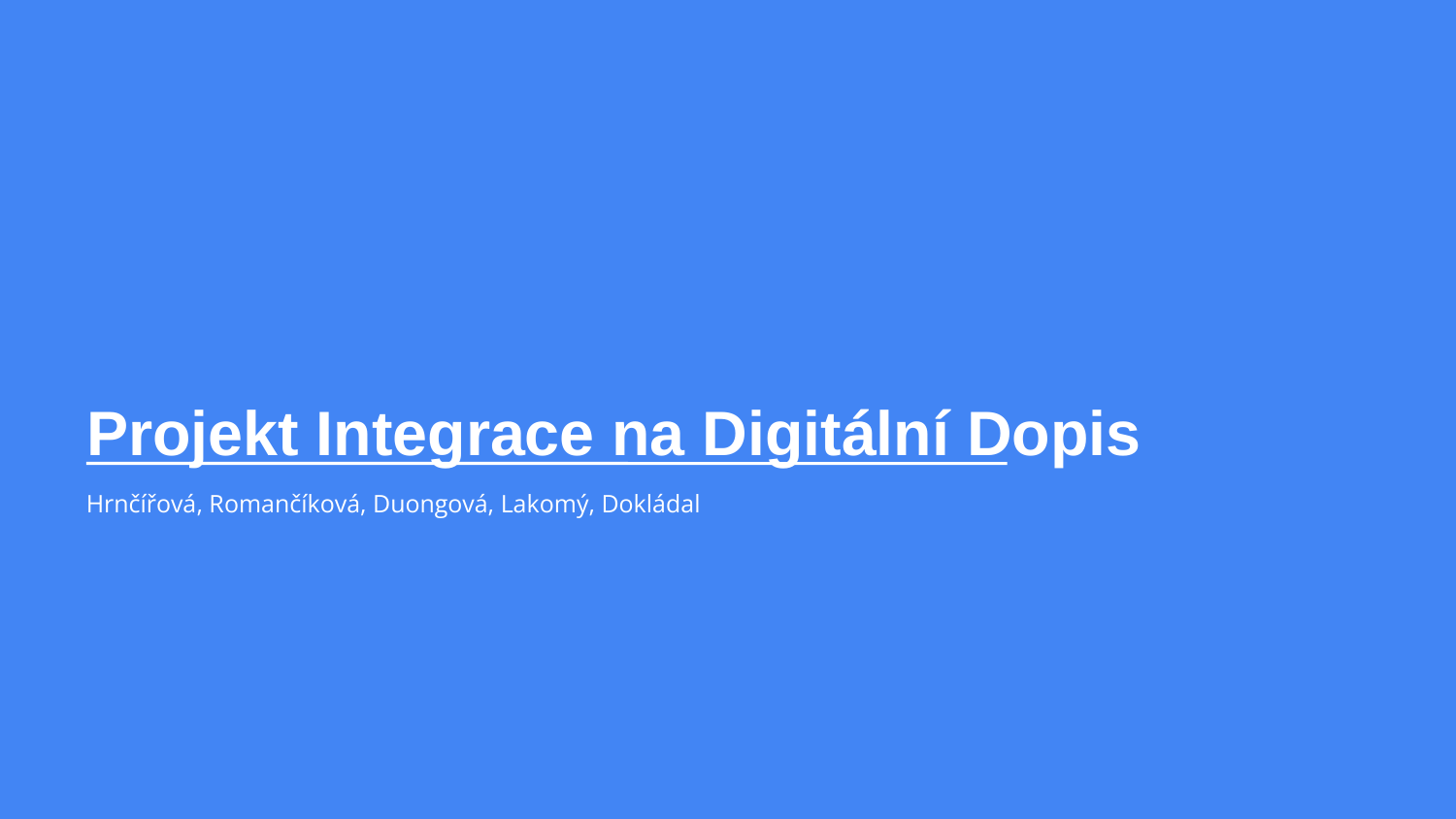

Projekt Integrace na Digitální Dopis

Hrnčířová, Romančíková, Duongová, Lakomý, Dokládal